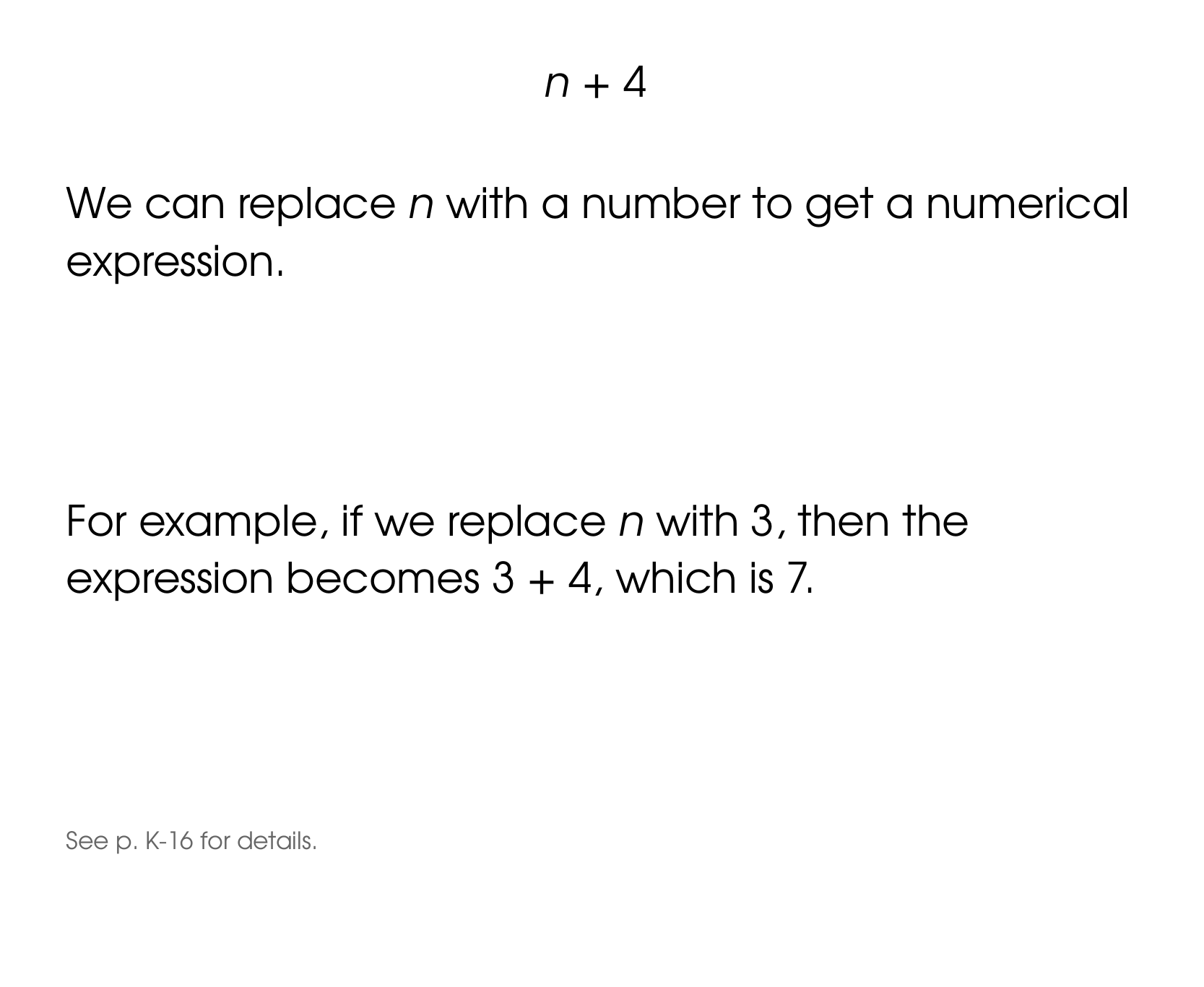

n + 4
We can replace n with a number to get a numerical expression.
For example, if we replace n with 3, then the expression becomes 3 + 4, which is 7.
See p. K-16 for details.